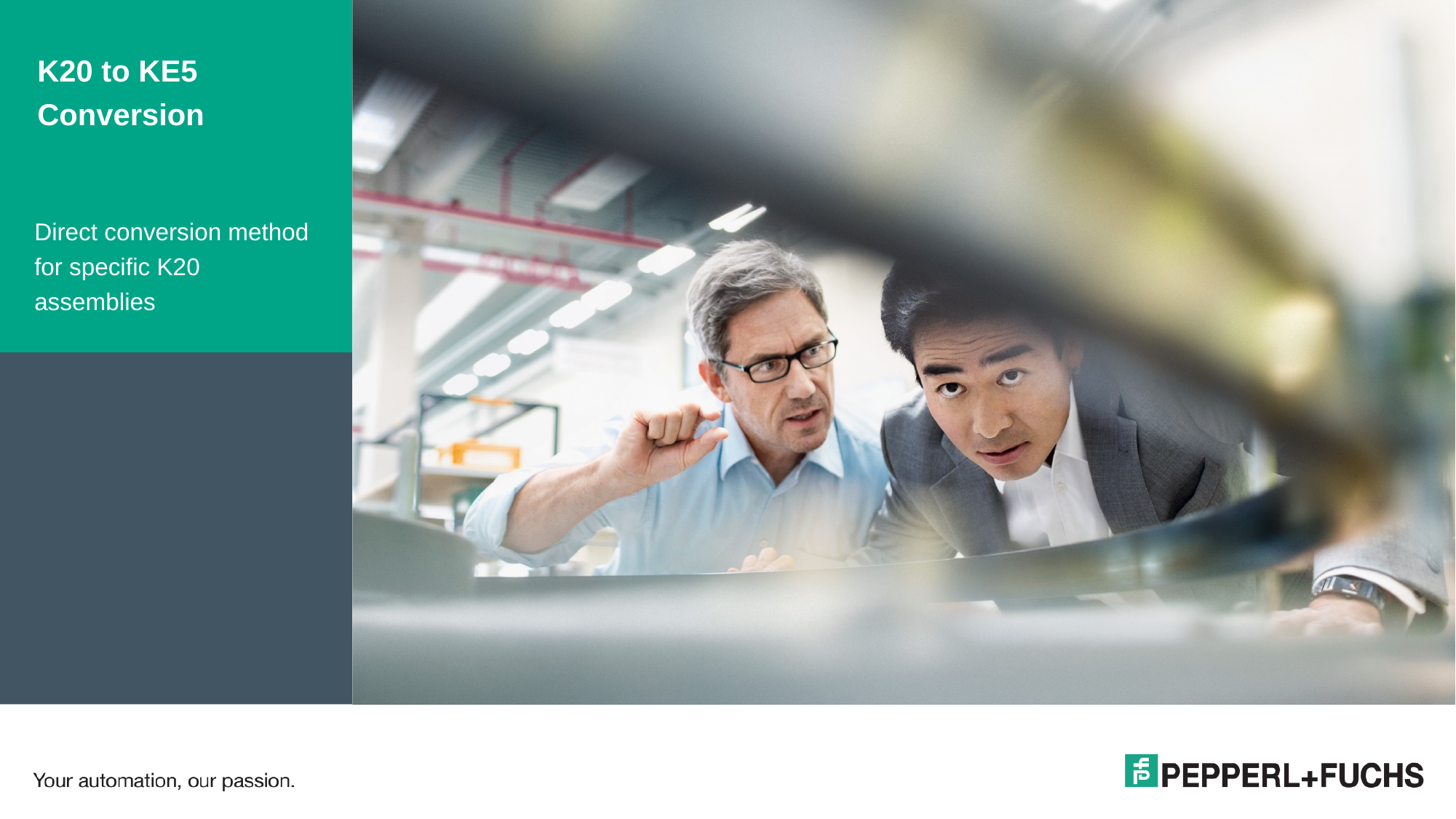

# K20 to KE5 Conversion

Direct conversion method for specific K20 assemblies